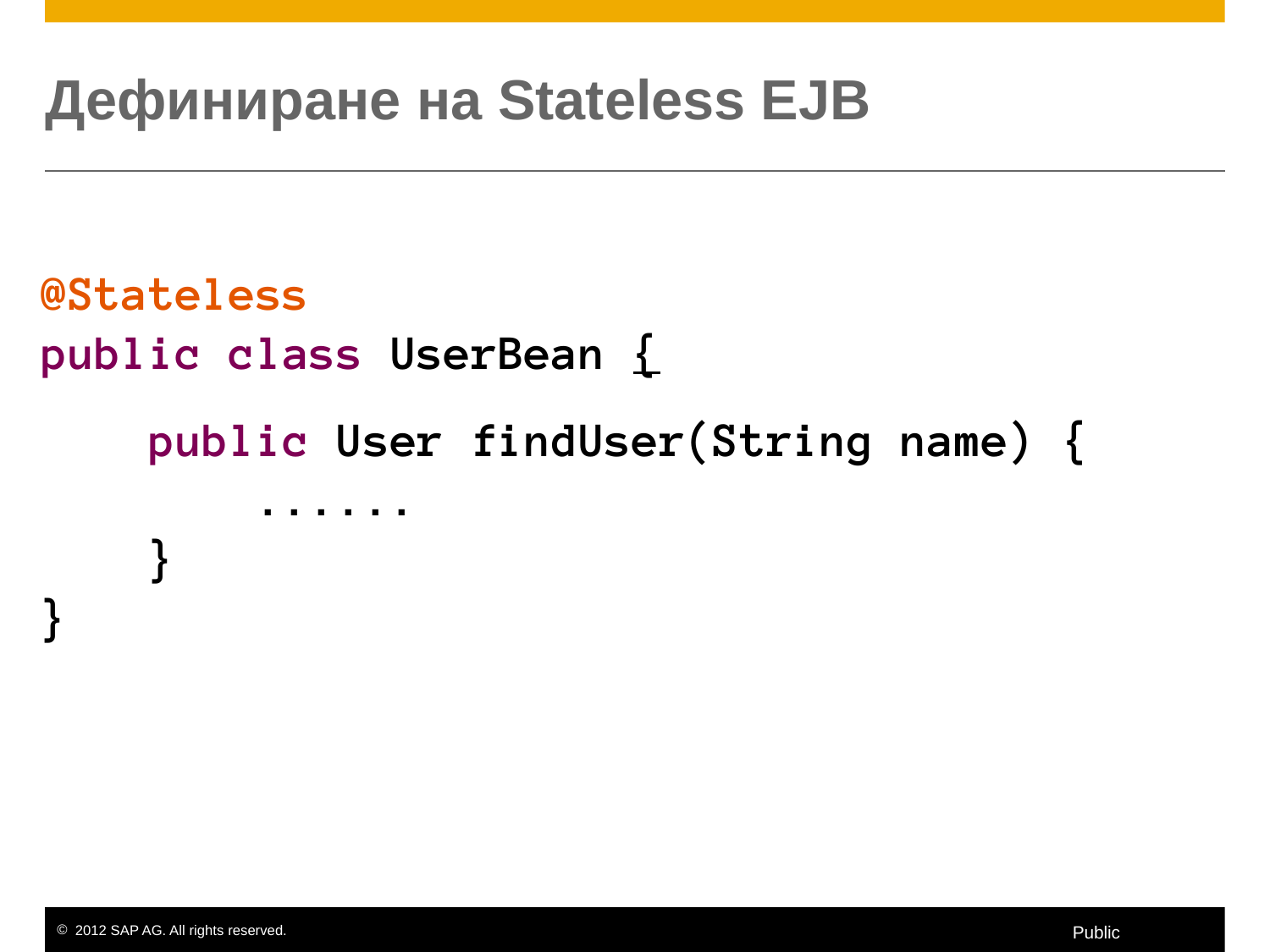

# Дефиниране на Stateless EJB
@Stateless
public class UserBean {
    public User findUser(String name) {
        ......
    }
}